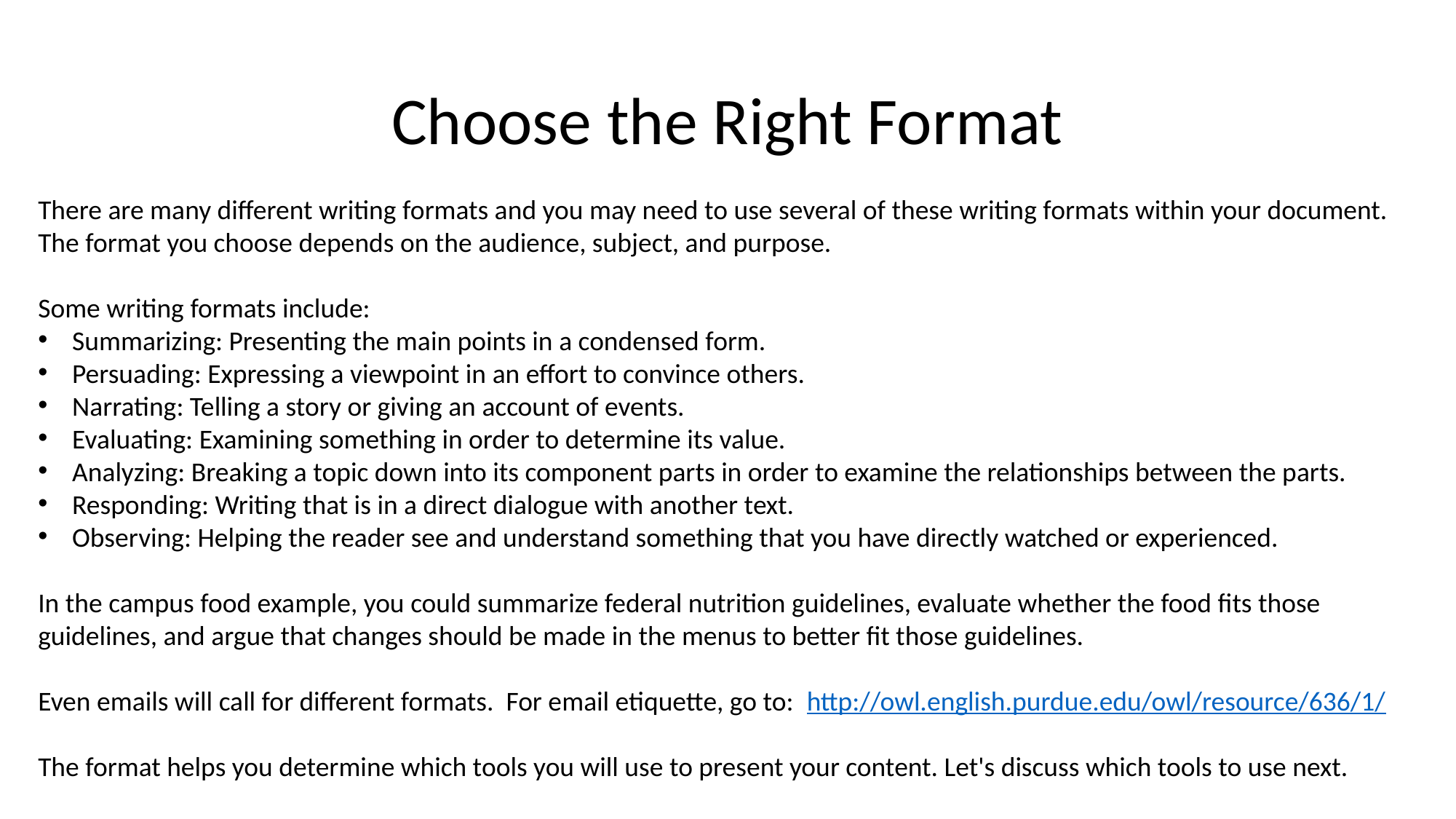

# Choose the Right Format
There are many different writing formats and you may need to use several of these writing formats within your document. The format you choose depends on the audience, subject, and purpose.

Some writing formats include:
Summarizing: Presenting the main points in a condensed form.
Persuading: Expressing a viewpoint in an effort to convince others.
Narrating: Telling a story or giving an account of events.
Evaluating: Examining something in order to determine its value.
Analyzing: Breaking a topic down into its component parts in order to examine the relationships between the parts.
Responding: Writing that is in a direct dialogue with another text.
Observing: Helping the reader see and understand something that you have directly watched or experienced.

In the campus food example, you could summarize federal nutrition guidelines, evaluate whether the food fits those guidelines, and argue that changes should be made in the menus to better fit those guidelines.

Even emails will call for different formats.  For email etiquette, go to:  http://owl.english.purdue.edu/owl/resource/636/1/

The format helps you determine which tools you will use to present your content. Let's discuss which tools to use next.